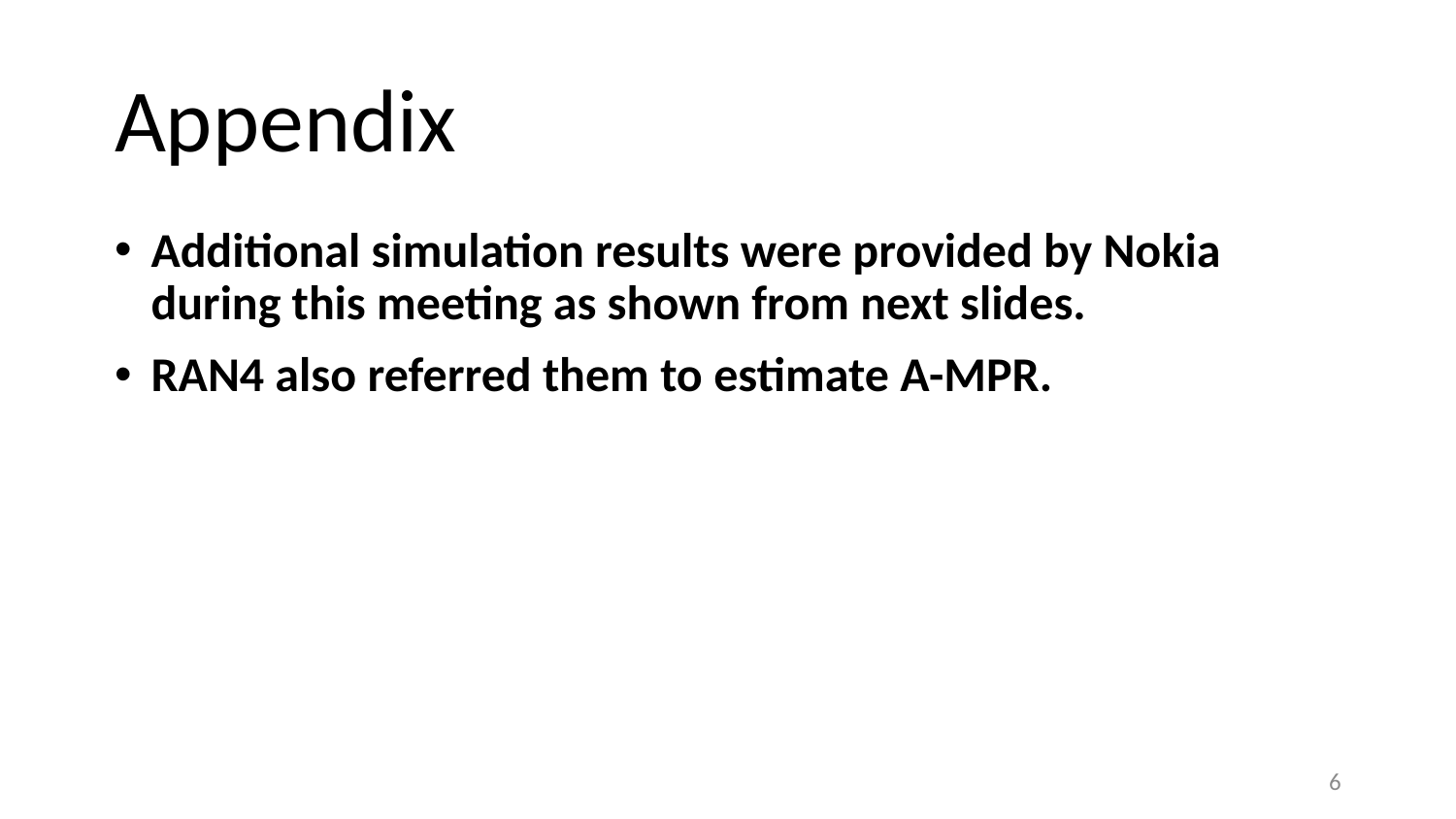

# Appendix
Additional simulation results were provided by Nokia during this meeting as shown from next slides.
RAN4 also referred them to estimate A-MPR.
6